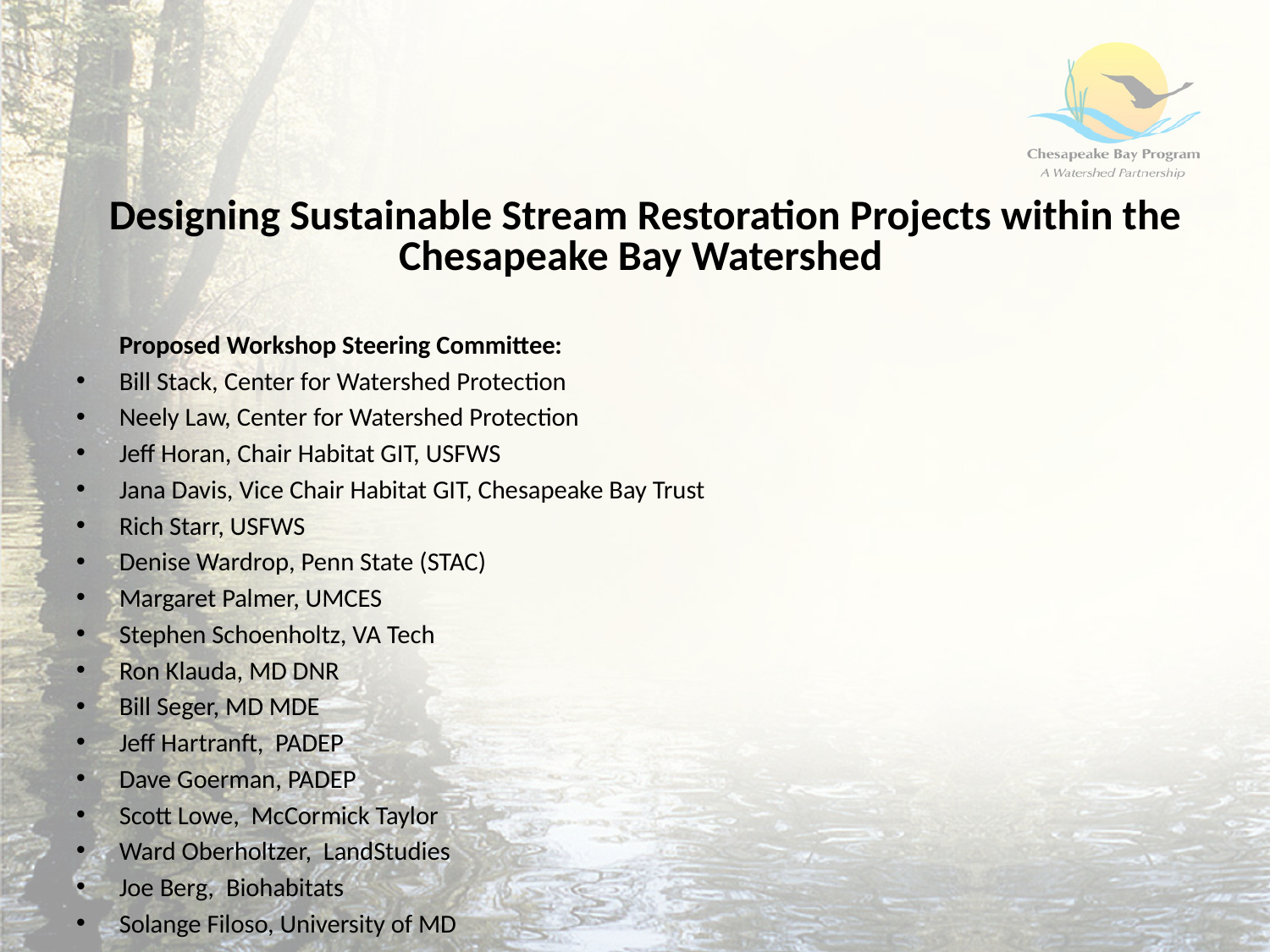

# Designing Sustainable Stream Restoration Projects within the Chesapeake Bay Watershed

Proposed Workshop Steering Committee:
Bill Stack, Center for Watershed Protection
Neely Law, Center for Watershed Protection
Jeff Horan, Chair Habitat GIT, USFWS
Jana Davis, Vice Chair Habitat GIT, Chesapeake Bay Trust
Rich Starr, USFWS
Denise Wardrop, Penn State (STAC)
Margaret Palmer, UMCES
Stephen Schoenholtz, VA Tech
Ron Klauda, MD DNR
Bill Seger, MD MDE
Jeff Hartranft,  PADEP
Dave Goerman, PADEP
Scott Lowe,  McCormick Taylor
Ward Oberholtzer,  LandStudies
Joe Berg,  Biohabitats
Solange Filoso, University of MD